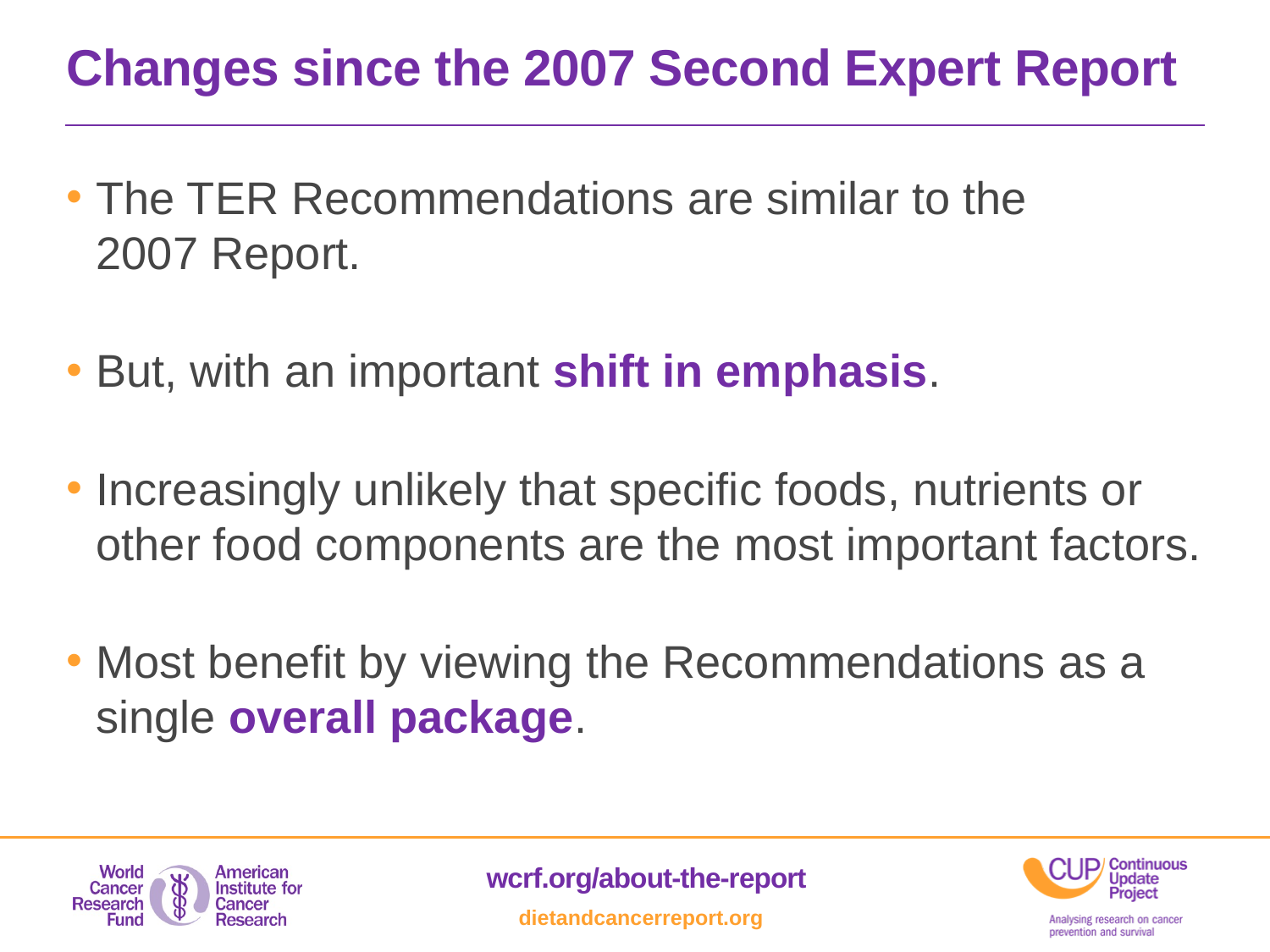

Changes since the 2007 Second Expert Report
The TER Recommendations are similar to the
2007 Report.
But, with an important shift in emphasis.
Increasingly unlikely that specific foods, nutrients or other food components are the most important factors.
Most benefit by viewing the Recommendations as a single overall package.

wcrf.org/about-the-report